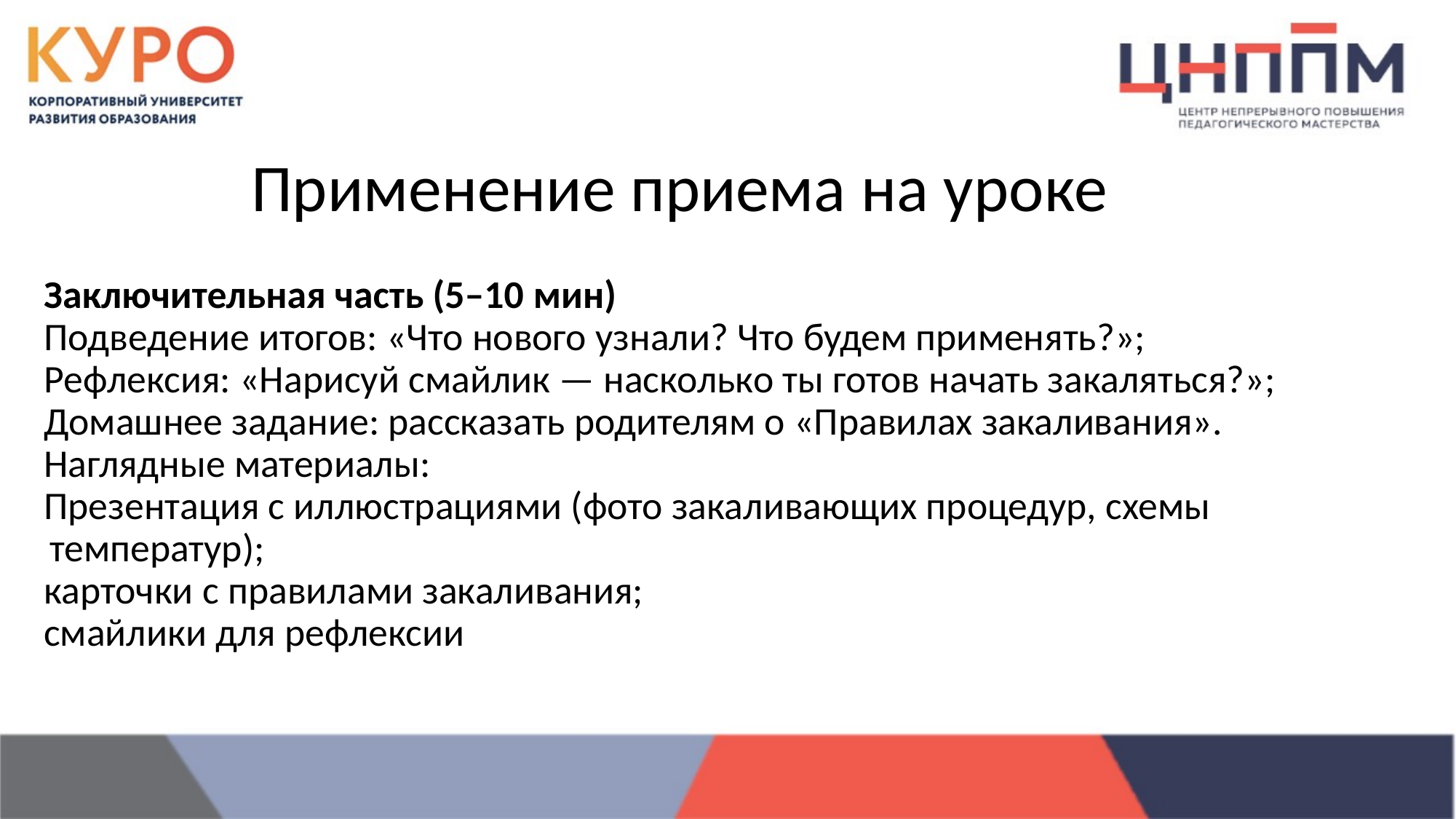

Применение приема на уроке
Заключительная часть (5–10 мин)
Подведение итогов: «Что нового узнали? Что будем применять?»;
Рефлексия: «Нарисуй смайлик — насколько ты готов начать закаляться?»;
Домашнее задание: рассказать родителям о «Правилах закаливания».
Наглядные материалы:
Презентация с иллюстрациями (фото закаливающих процедур, схемы температур);
карточки с правилами закаливания;
смайлики для рефлексии